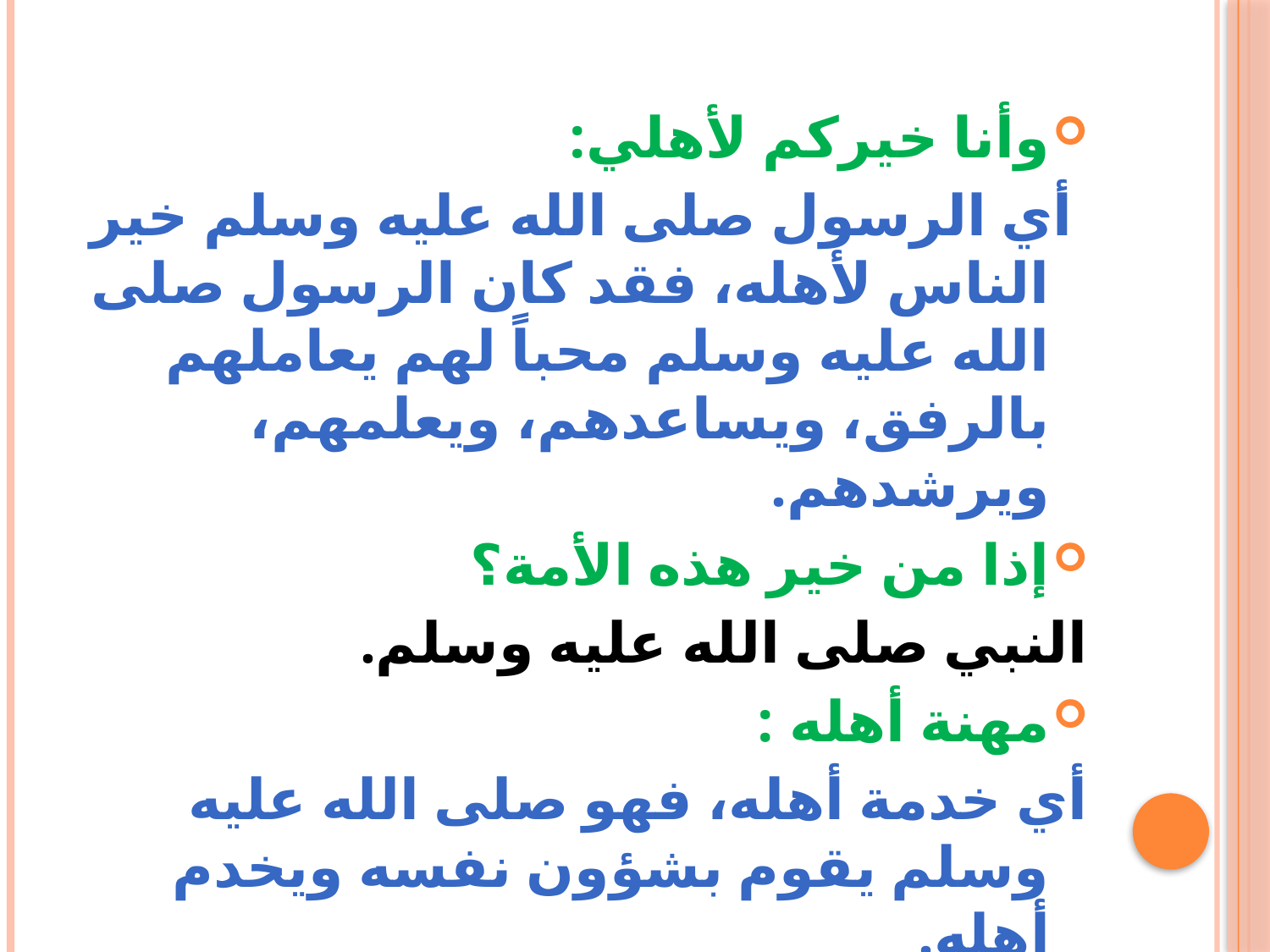

وأنا خيركم لأهلي:
 أي الرسول صلى الله عليه وسلم خير الناس لأهله، فقد كان الرسول صلى الله عليه وسلم محباً لهم يعاملهم بالرفق، ويساعدهم، ويعلمهم، ويرشدهم.
إذا من خير هذه الأمة؟
النبي صلى الله عليه وسلم.
مهنة أهله :
أي خدمة أهله، فهو صلى الله عليه وسلم يقوم بشؤون نفسه ويخدم أهله.